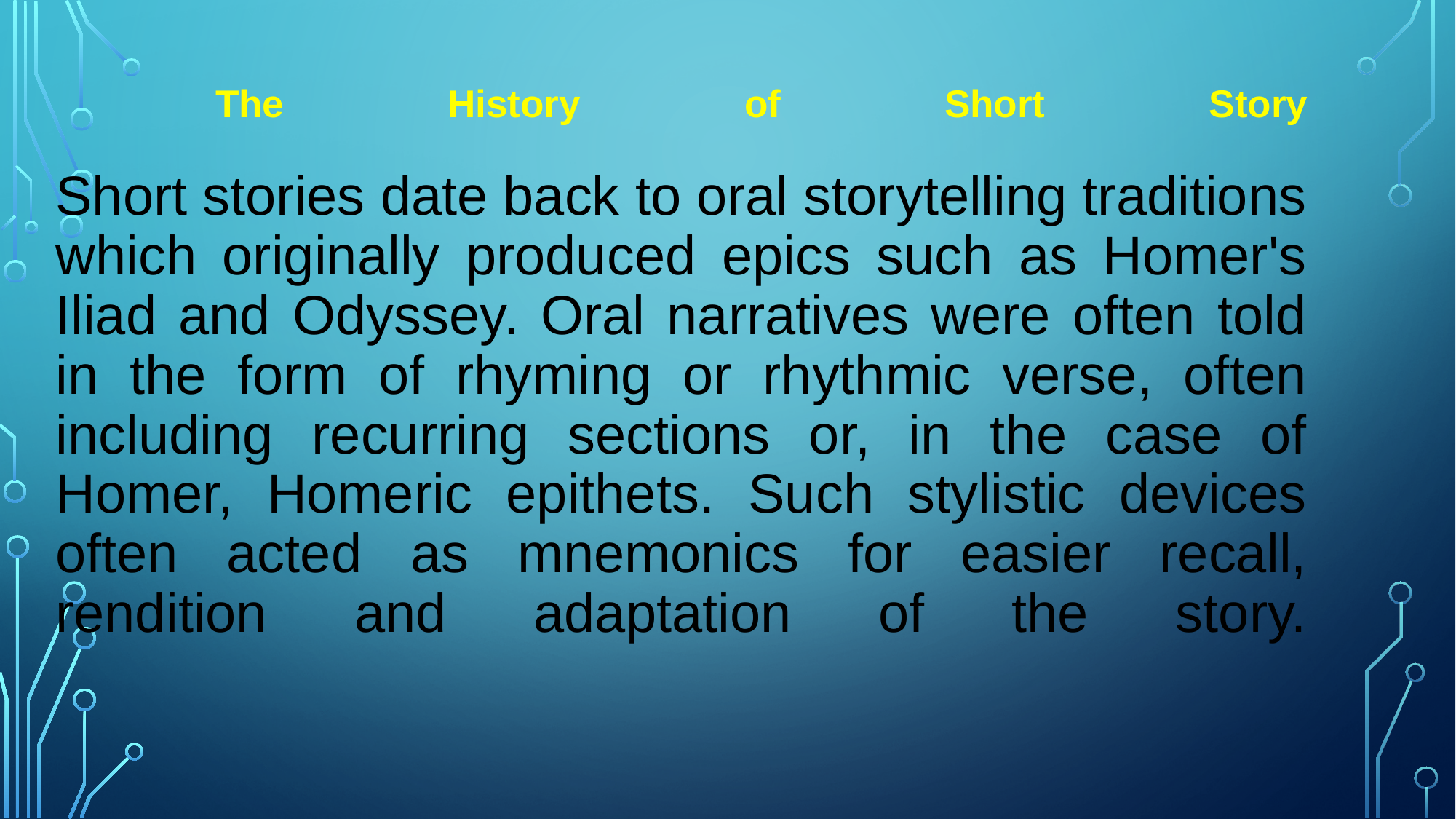

# The History of Short Story Short stories date back to oral storytelling traditions which originally produced epics such as Homer's Iliad and Odyssey. Oral narratives were often told in the form of rhyming or rhythmic verse, often including recurring sections or, in the case of Homer, Homeric epithets. Such stylistic devices often acted as mnemonics for easier recall, rendition and adaptation of the story.